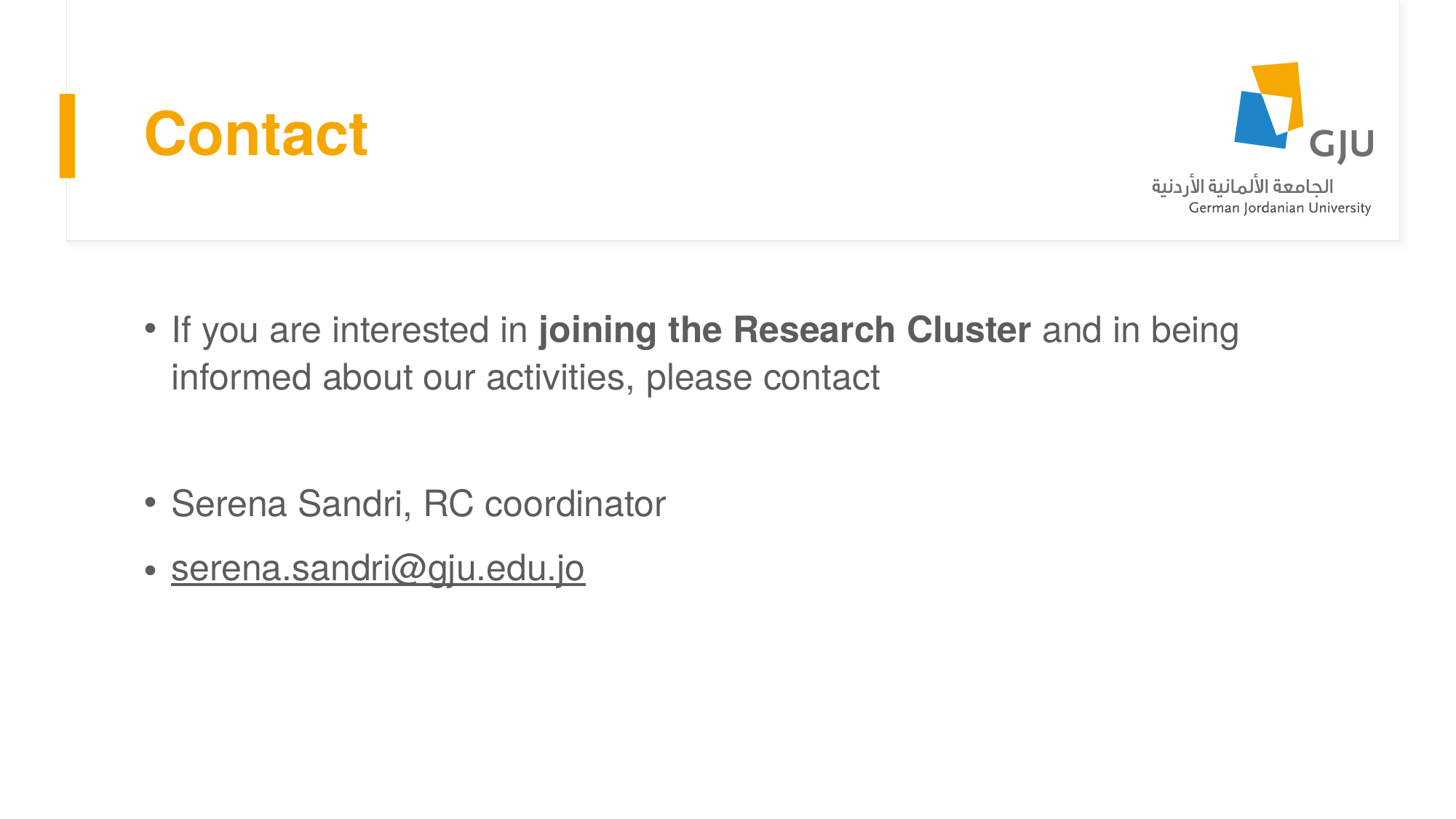

# Contact
If you are interested in joining the Research Cluster and in being informed about our activities, please contact

Serena Sandri, RC coordinator
serena.sandri@gju.edu.jo